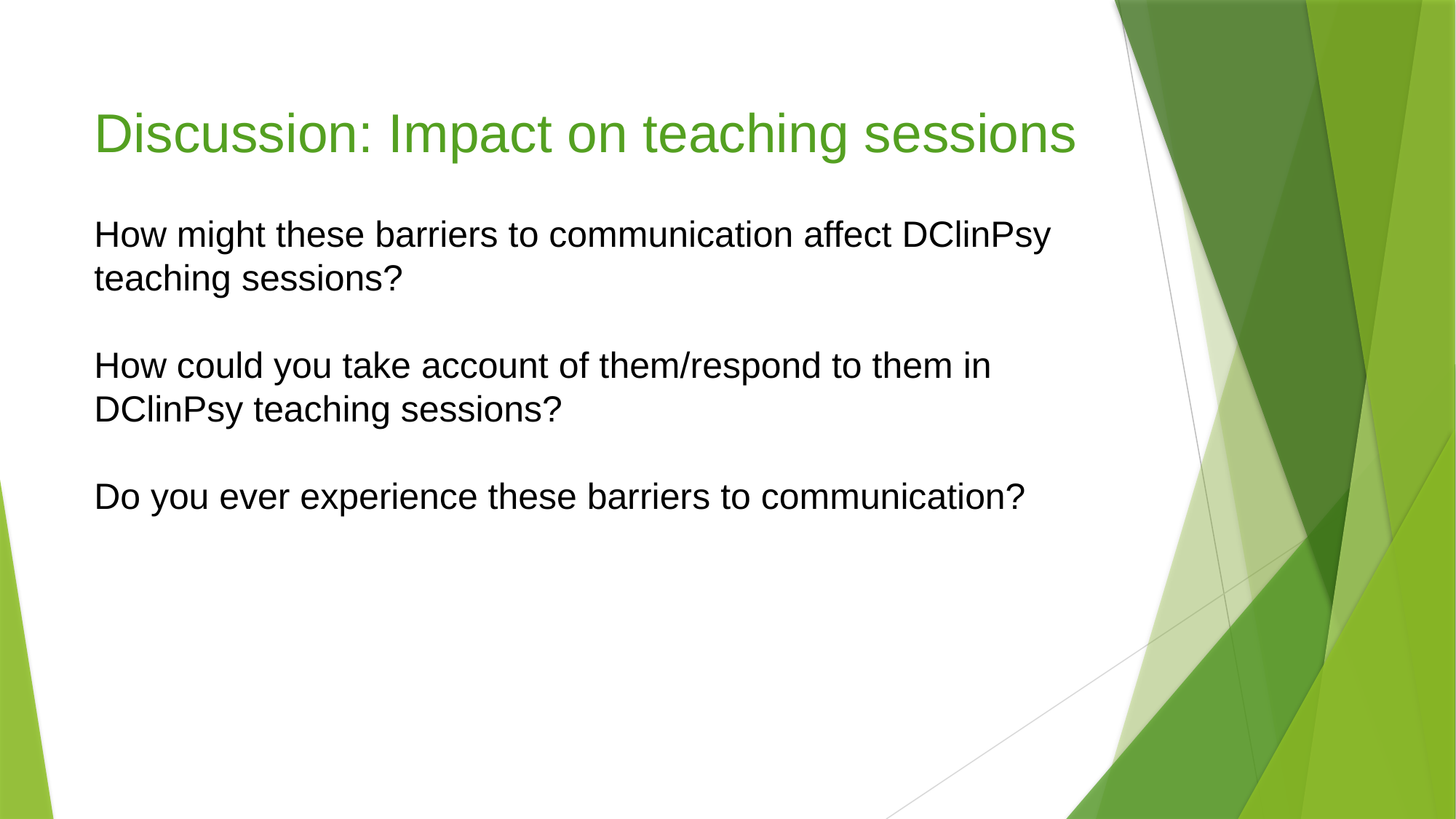

# Discussion: Impact on teaching sessions
How might these barriers to communication affect DClinPsy teaching sessions?

How could you take account of them/respond to them in DClinPsy teaching sessions?

Do you ever experience these barriers to communication?